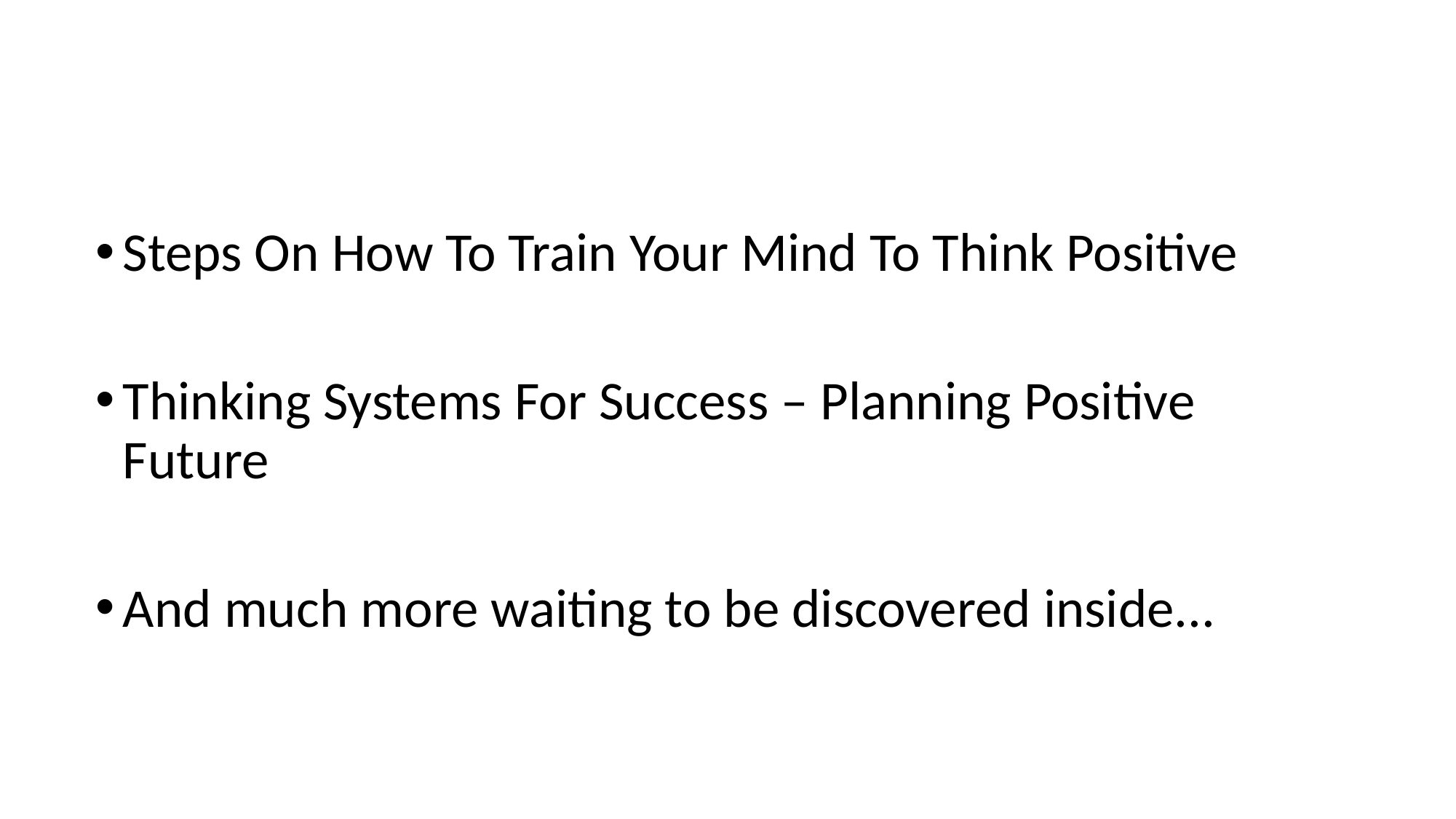

Steps On How To Train Your Mind To Think Positive

Thinking Systems For Success – Planning Positive Future

And much more waiting to be discovered inside...